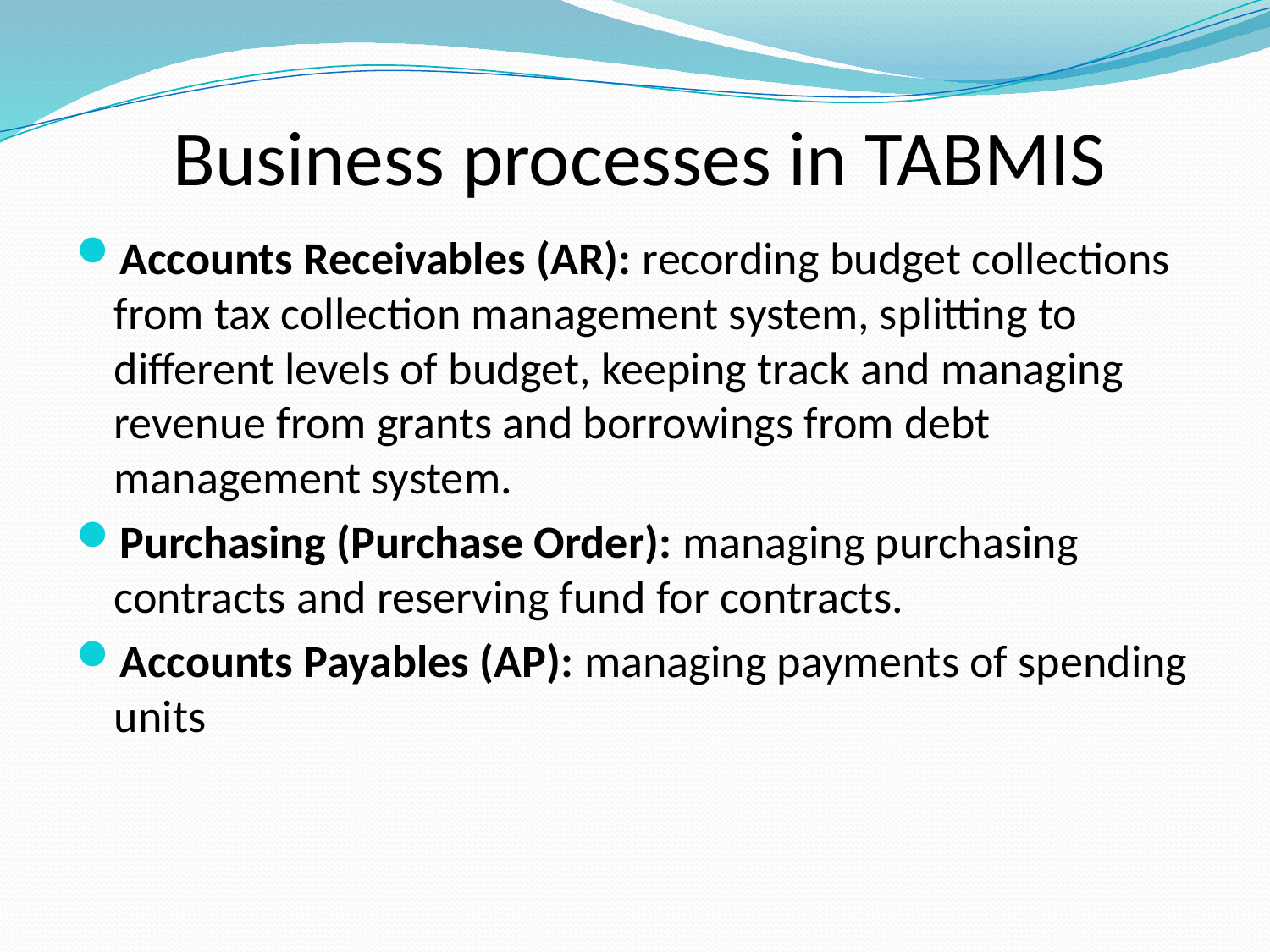

# Business processes in TABMIS
Accounts Receivables (AR): recording budget collections from tax collection management system, splitting to different levels of budget, keeping track and managing revenue from grants and borrowings from debt management system.
Purchasing (Purchase Order): managing purchasing contracts and reserving fund for contracts.
Accounts Payables (AP): managing payments of spending units